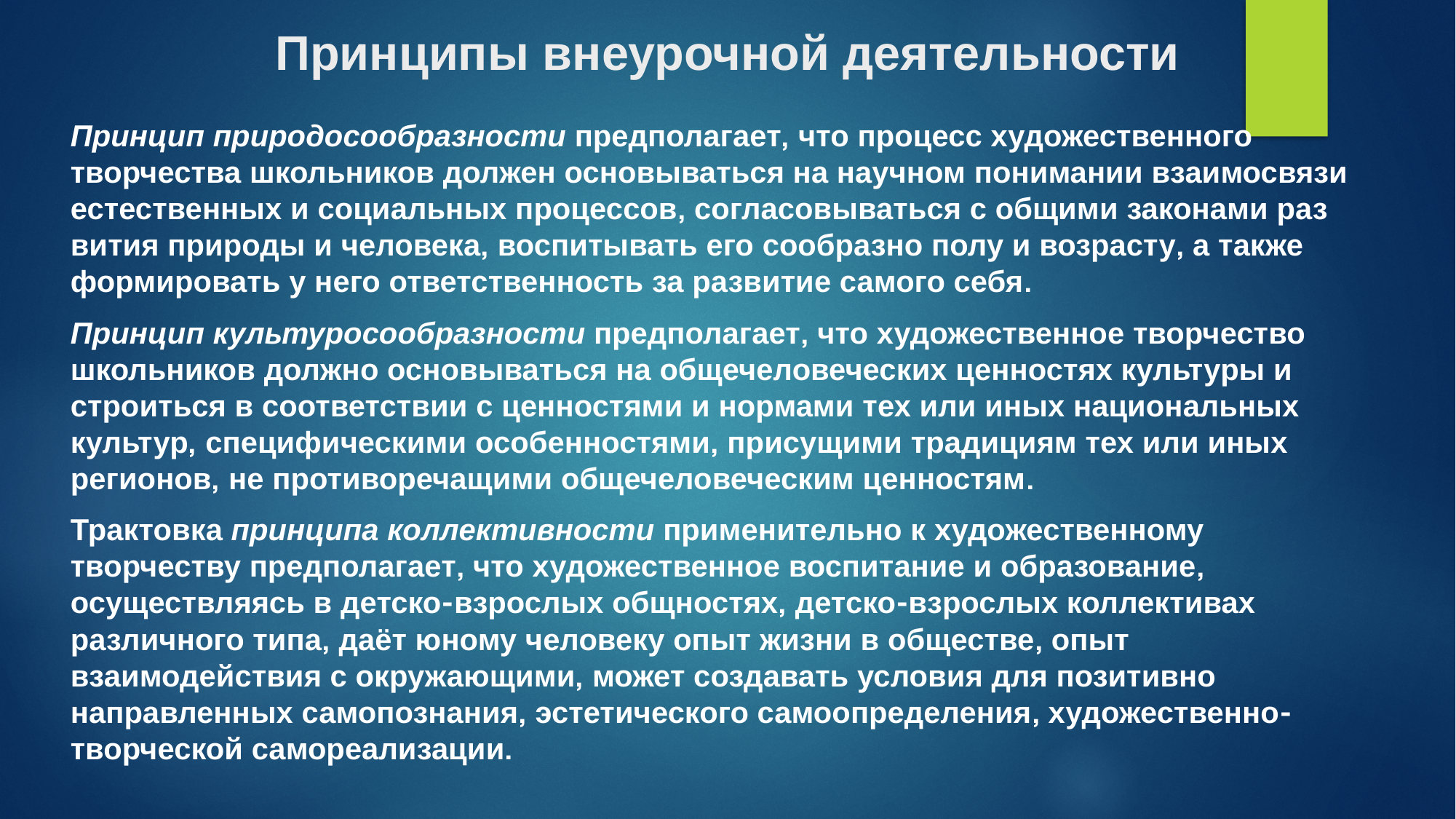

# Принципы внеурочной деятельности
Принцип природосообразности предполагает, что процесс художественного творчества школьников должен основывать­ся на научном понимании взаимосвязи естественных и соци­альных процессов, согласовываться с общими законами раз­вития природы и человека, воспитывать его сообразно полу и возрасту, а также формировать у него ответственность за развитие самого себя.
Принцип культуросообразности предполагает, что художественное творчество школьников должно основываться на общечеловеческих ценностях культуры и строиться в соответствии с ценностями и нормами тех или иных национальных культур, специфическими особенностями, присущими традициям тех или иных регионов, не противоречащими общечеловеческим ценностям.
Трактовка принципа коллективности применительно к художественному творчеству предполагает, что художественное воспитание и образование, осуществляясь в детско-взрослых общностях, детско-взрослых коллективах различного типа, даёт юному человеку опыт жизни в обществе, опыт взаимодействия с окружающими, может создавать условия для позитивно направленных самопознания, эстетического самоопределения, художественно-творческой самореализации.